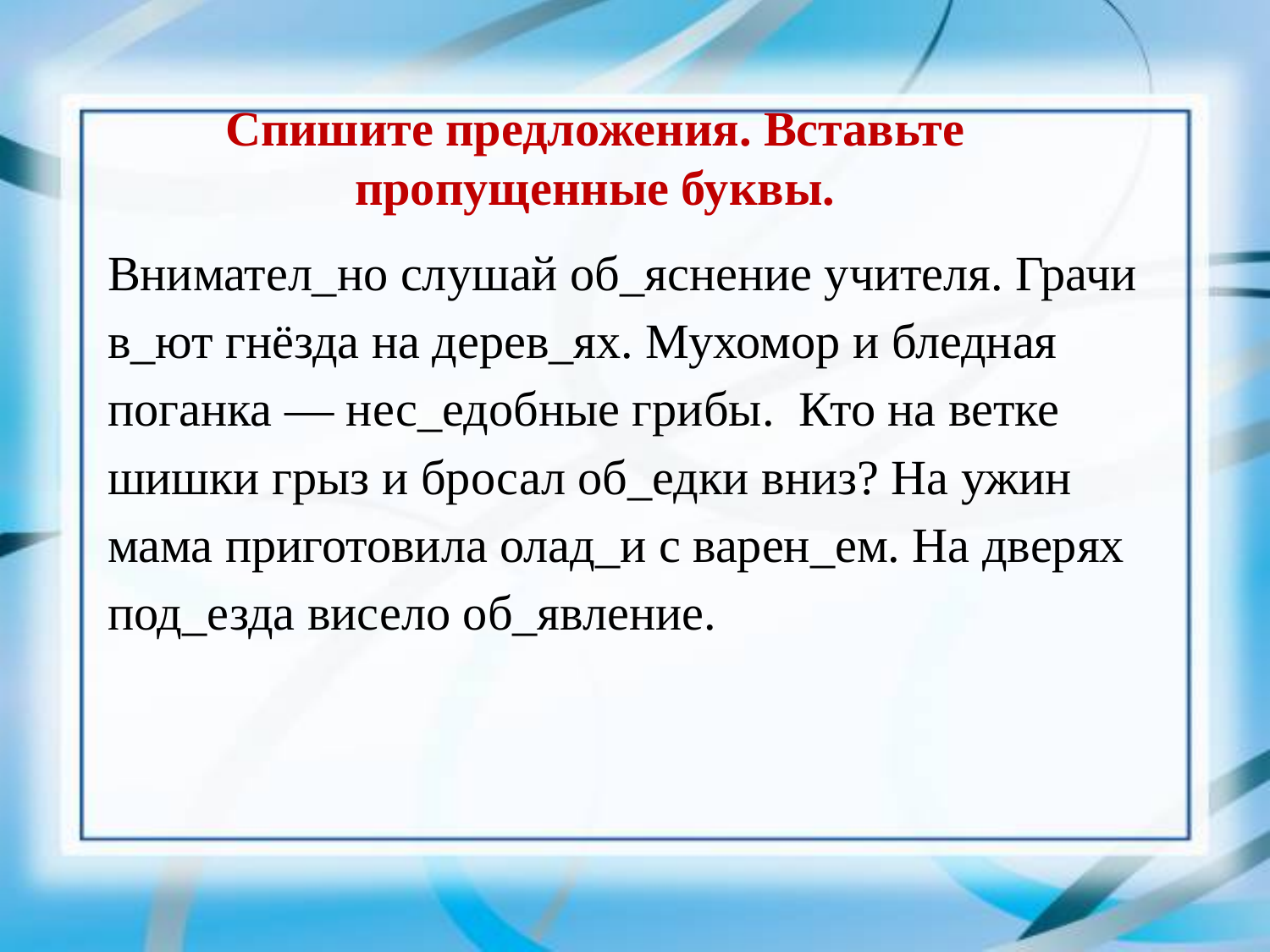

# Спишите предложения. Вставьте пропущенные буквы.
Внимател_но слушай об_яснение учителя. Грачи в_ют гнёзда на дерев_ях. Мухомор и бледная поганка — нес_едобные грибы.  Кто на ветке шишки грыз и бросал об_едки вниз? На ужин мама пригото­вила олад_и с варен_ем. На дверях под_езда висело об_явление.